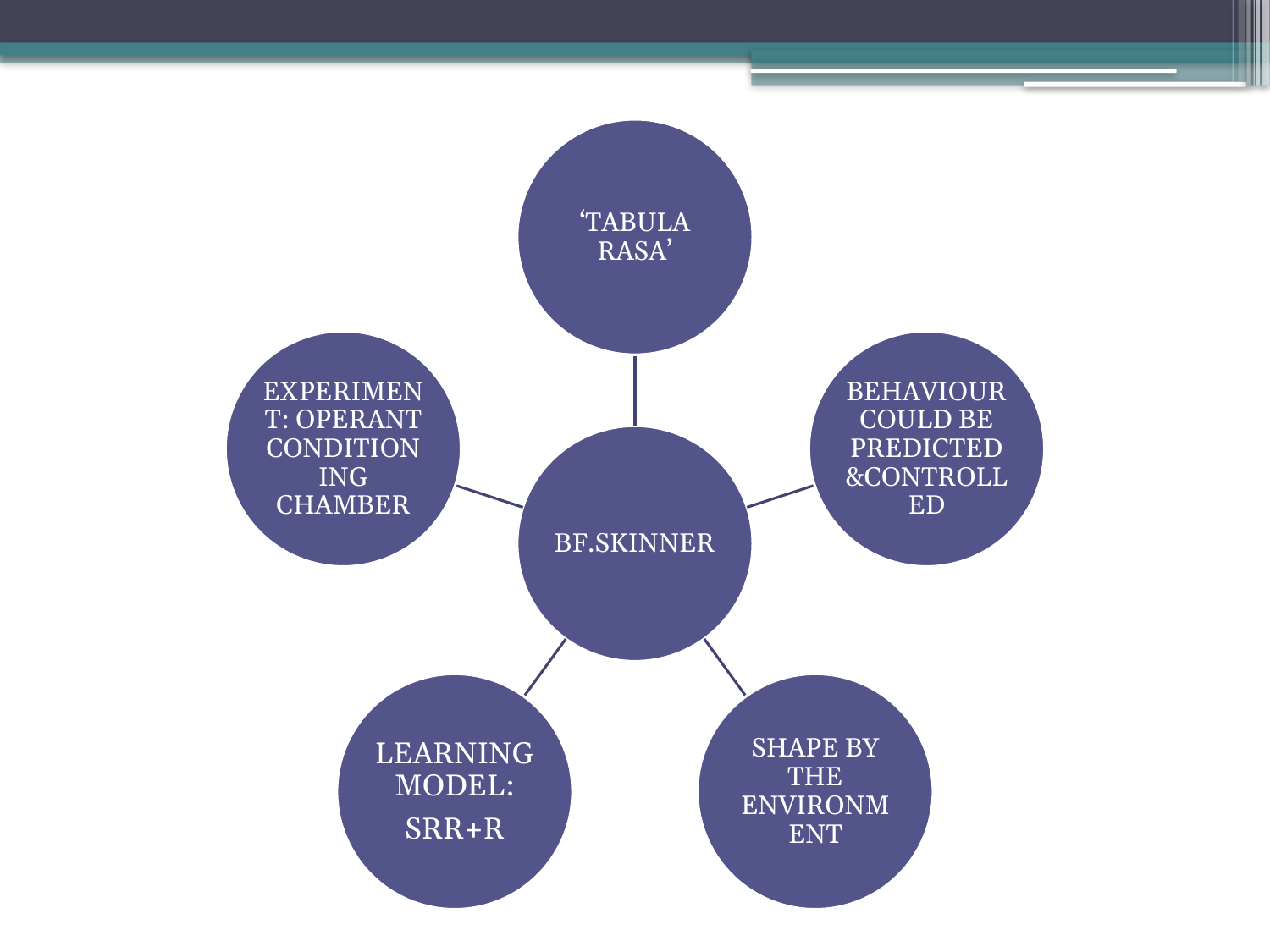

BF.SKINNER

‘TABULA RASA’

BEHAVIOUR COULD BE PREDICTED&CONTROLLED

SHAPE BY THE ENVIRONMENT

LEARNING MODEL:
SRR+R

EXPERIMENT: OPERANT CONDITIONING CHAMBER